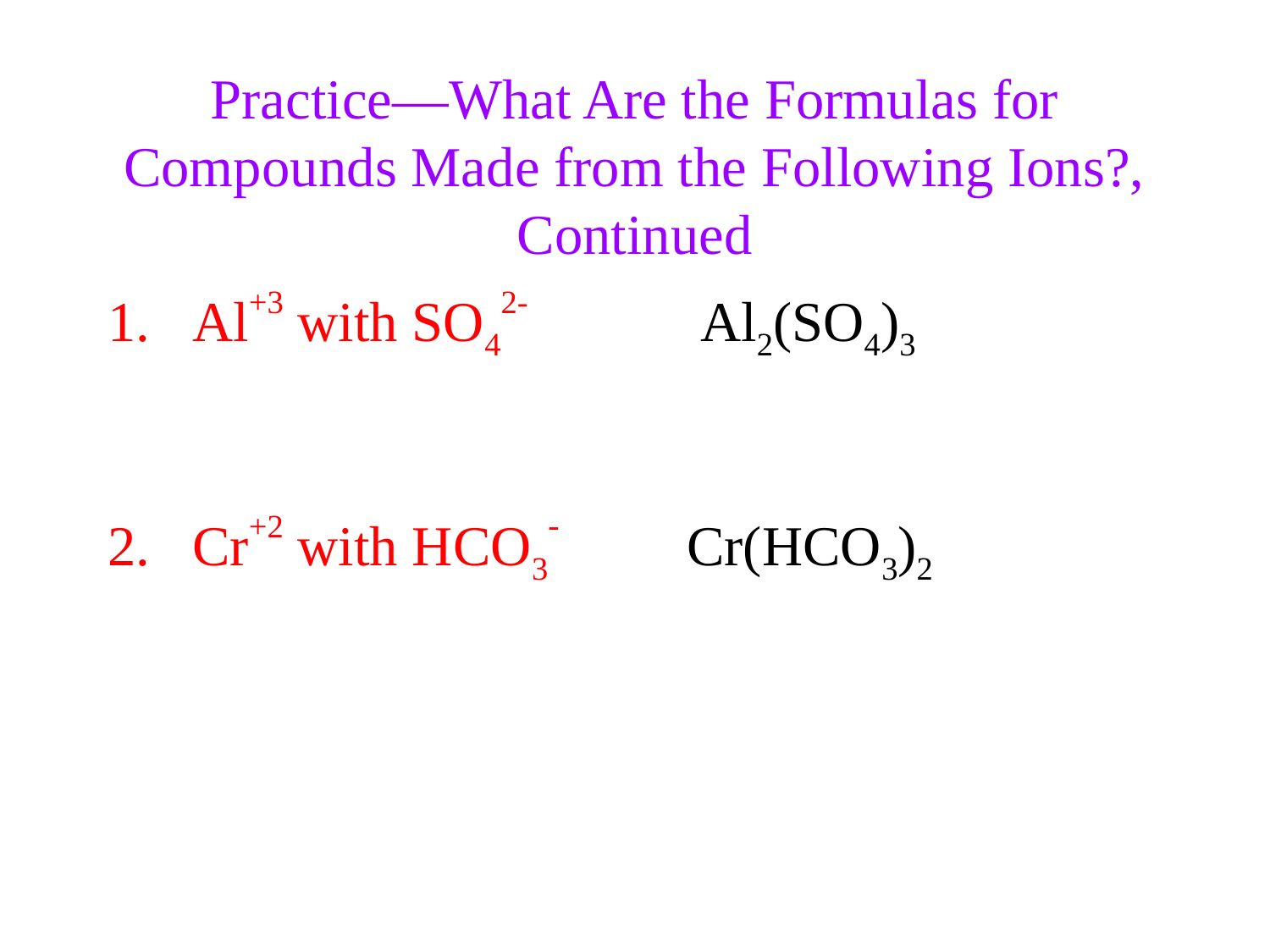

Practice—What Are the Formulas for Compounds Made from the Following Ions?, Continued
Al+3 with SO42-		Al2(SO4)3
Cr+2 with HCO3-	        Cr(HCO3)2